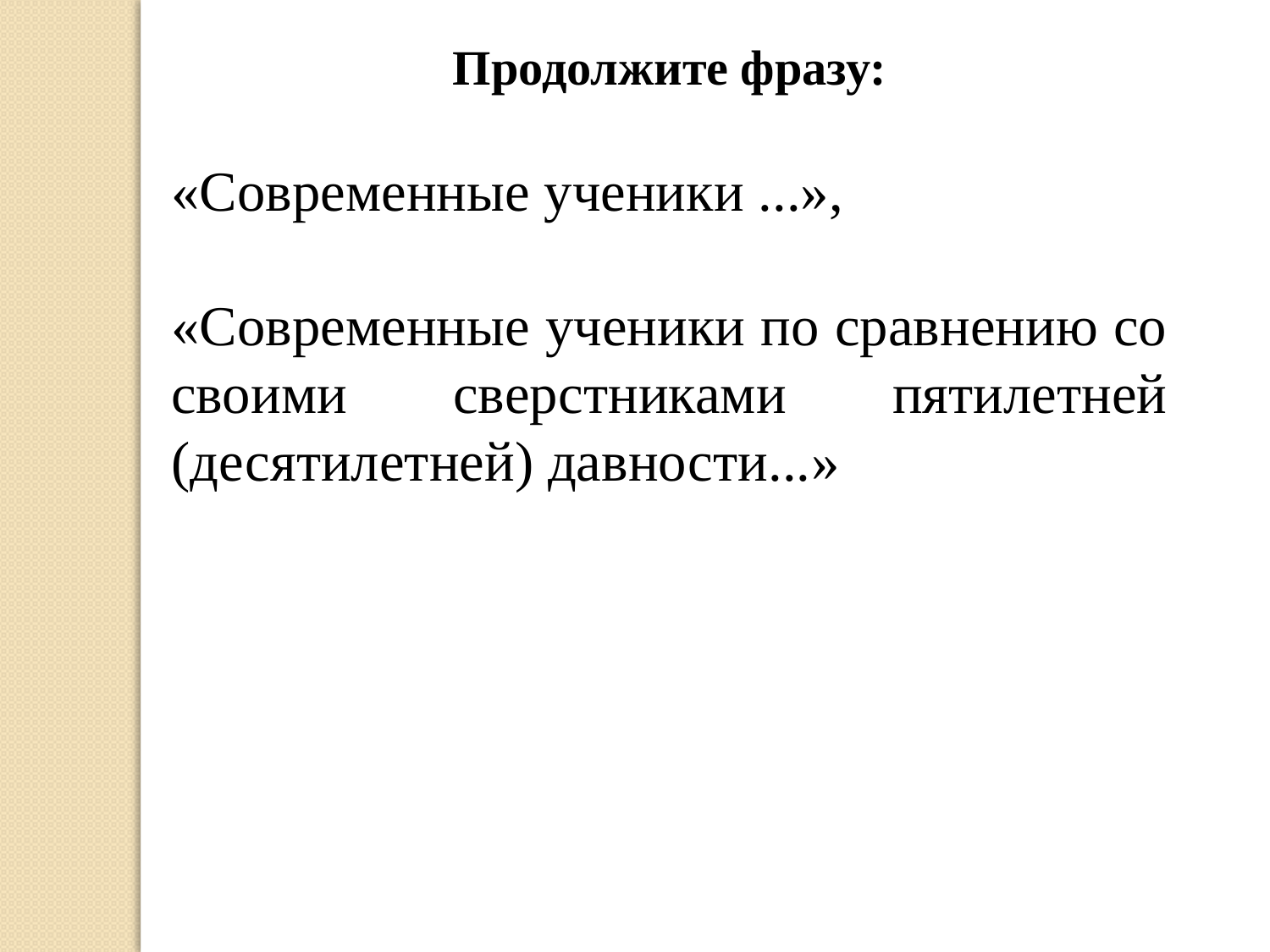

Продолжите фразу:

«Современные ученики ...»,

«Современные ученики по сравнению со своими сверстниками пятилетней (десятилетней) давности...»